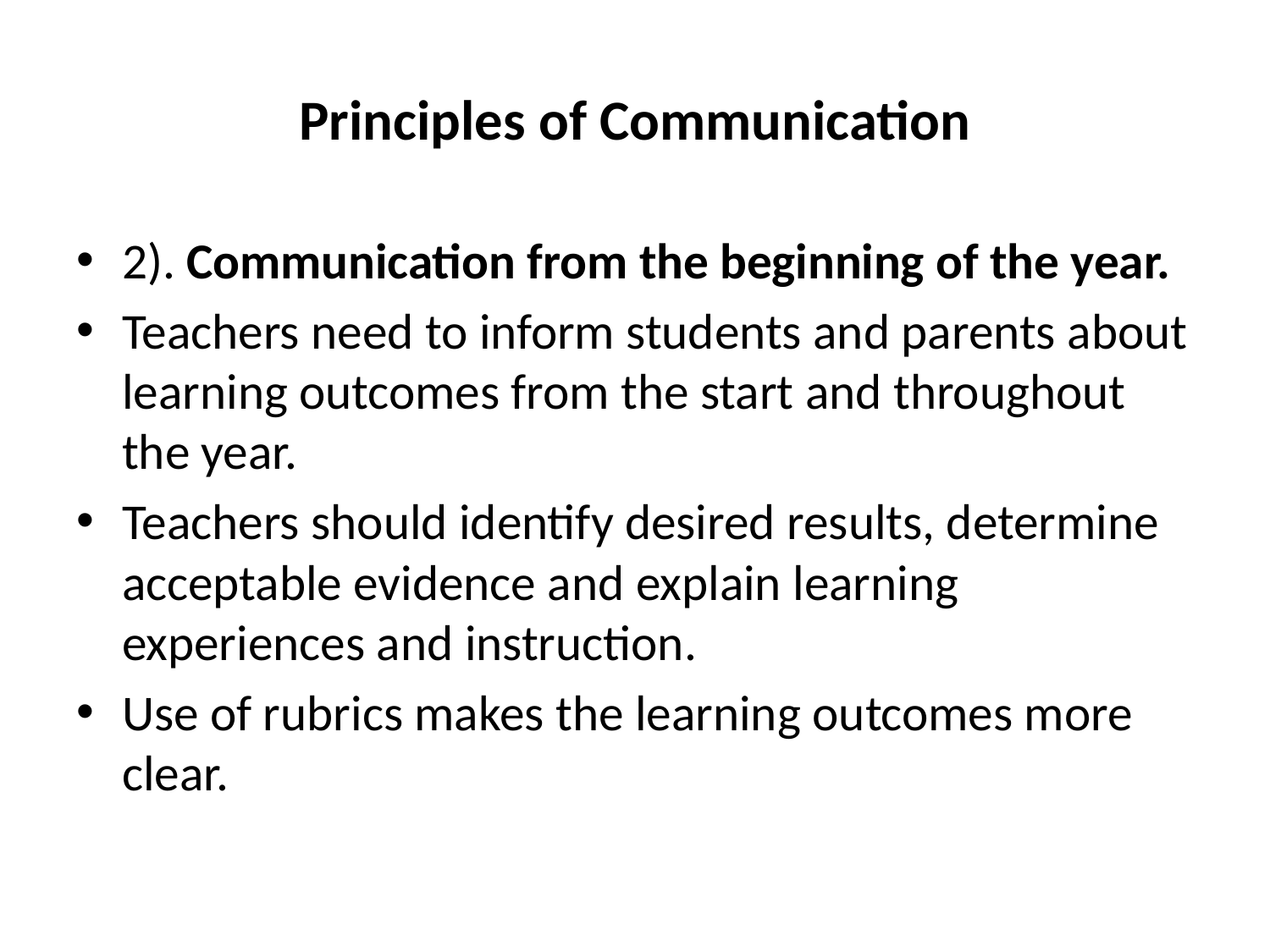

# Principles of Communication
2). Communication from the beginning of the year.
Teachers need to inform students and parents about learning outcomes from the start and throughout the year.
Teachers should identify desired results, determine acceptable evidence and explain learning experiences and instruction.
Use of rubrics makes the learning outcomes more clear.